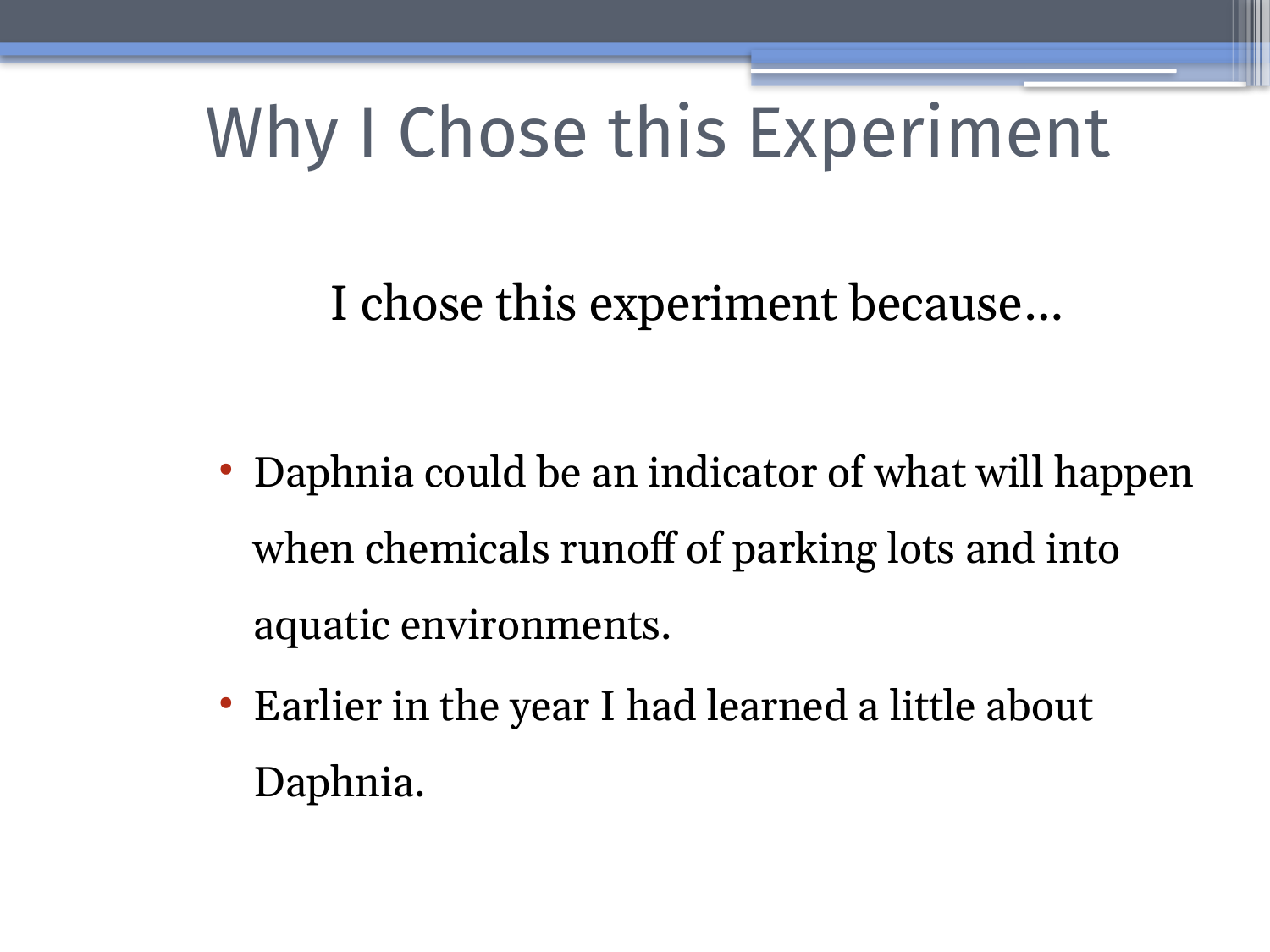

# Why I Chose this Experiment
I chose this experiment because…
Daphnia could be an indicator of what will happen when chemicals runoff of parking lots and into aquatic environments.
Earlier in the year I had learned a little about Daphnia.